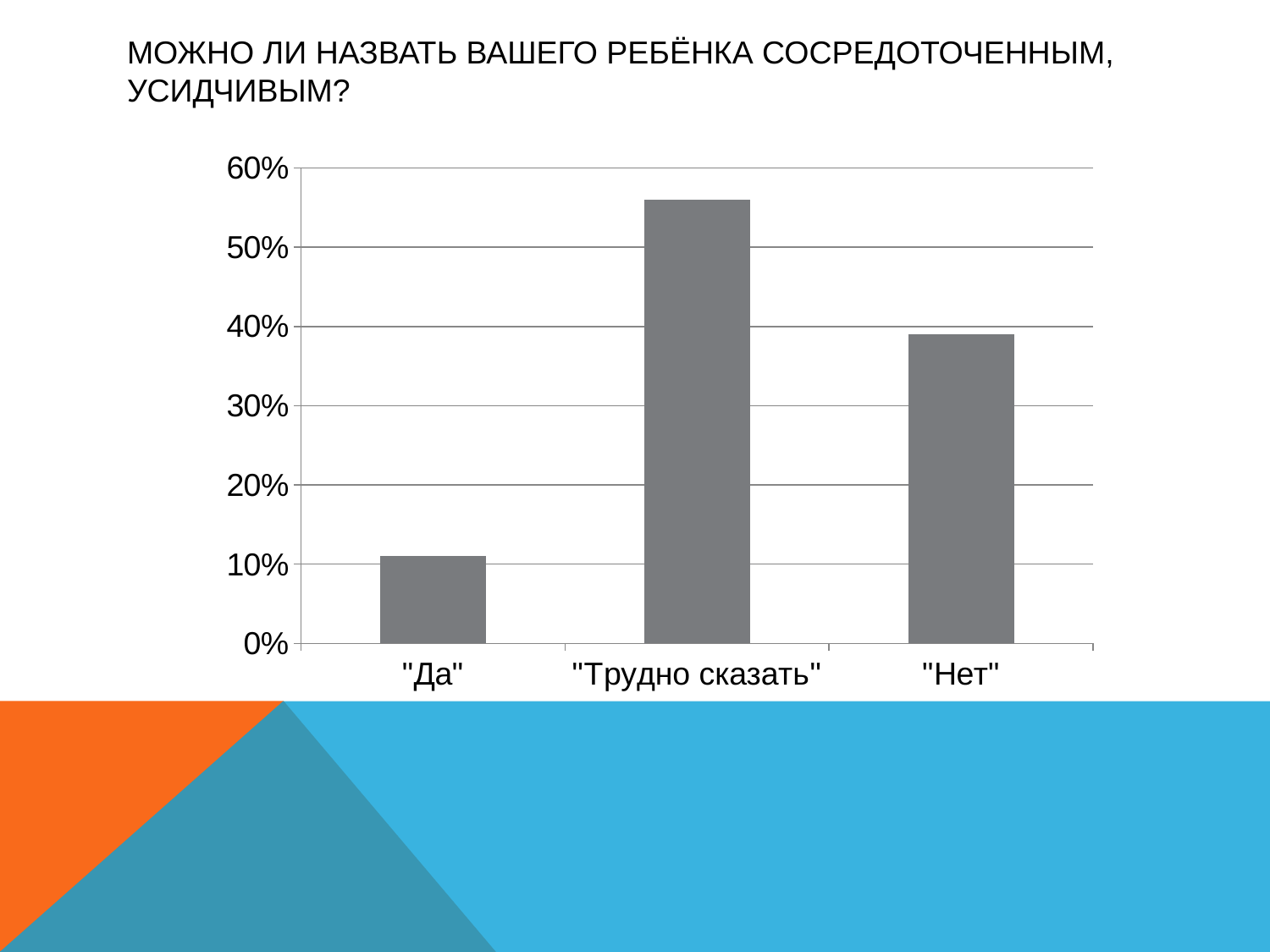

# Можно ли назвать Вашего ребёнка сосредоточенным, усидчивым?

### Chart

| Category | Ряд 1 |
|---|---|
| "Да" | 0.11 |
| "Трудно сказать" | 0.56 |
| "Нет" | 0.39 |